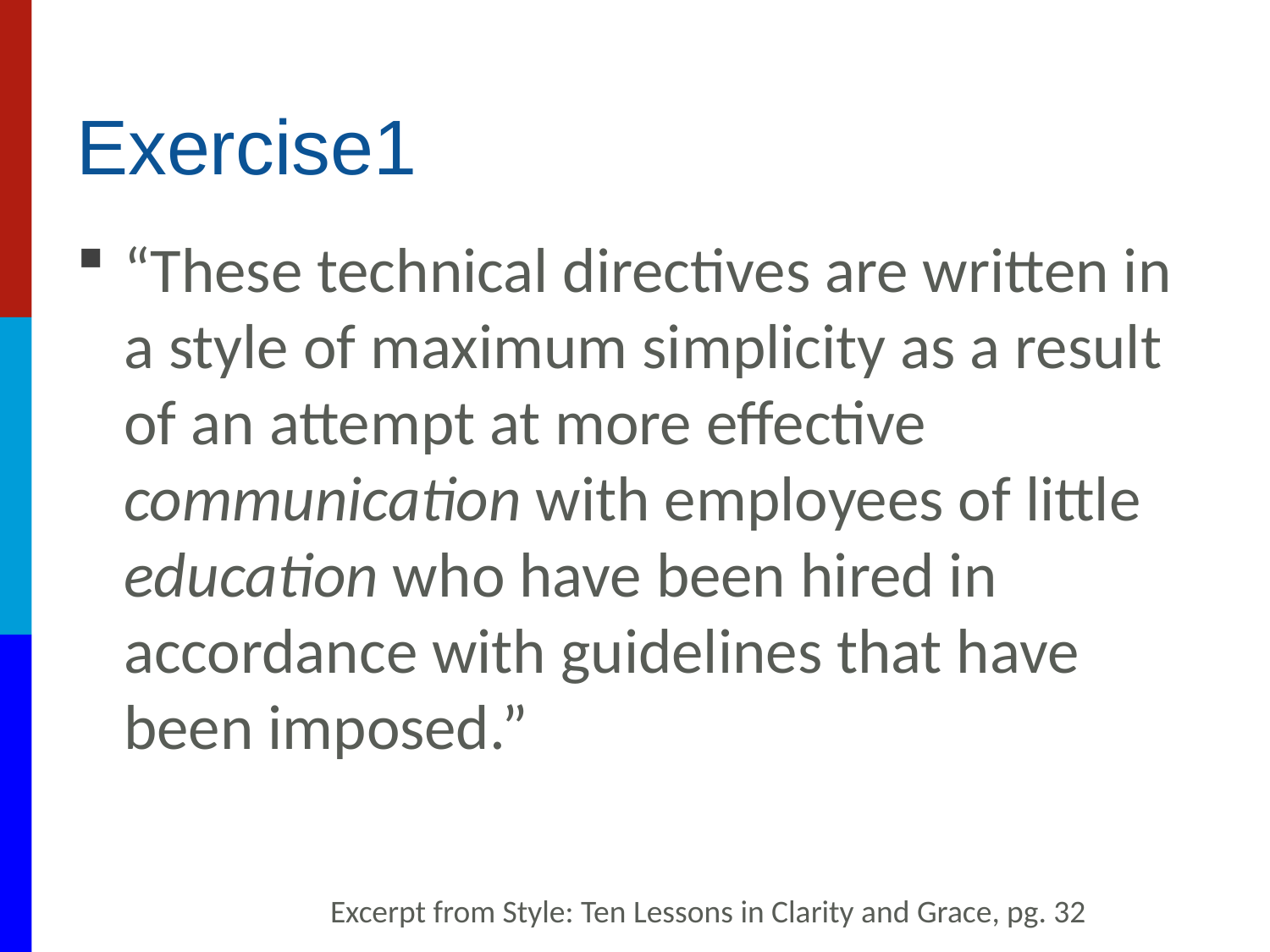

# Exercise1
“These technical directives are written in a style of maximum simplicity as a result of an attempt at more effective communication with employees of little education who have been hired in accordance with guidelines that have been imposed.”

		Excerpt from Style: Ten Lessons in Clarity and Grace, pg. 32